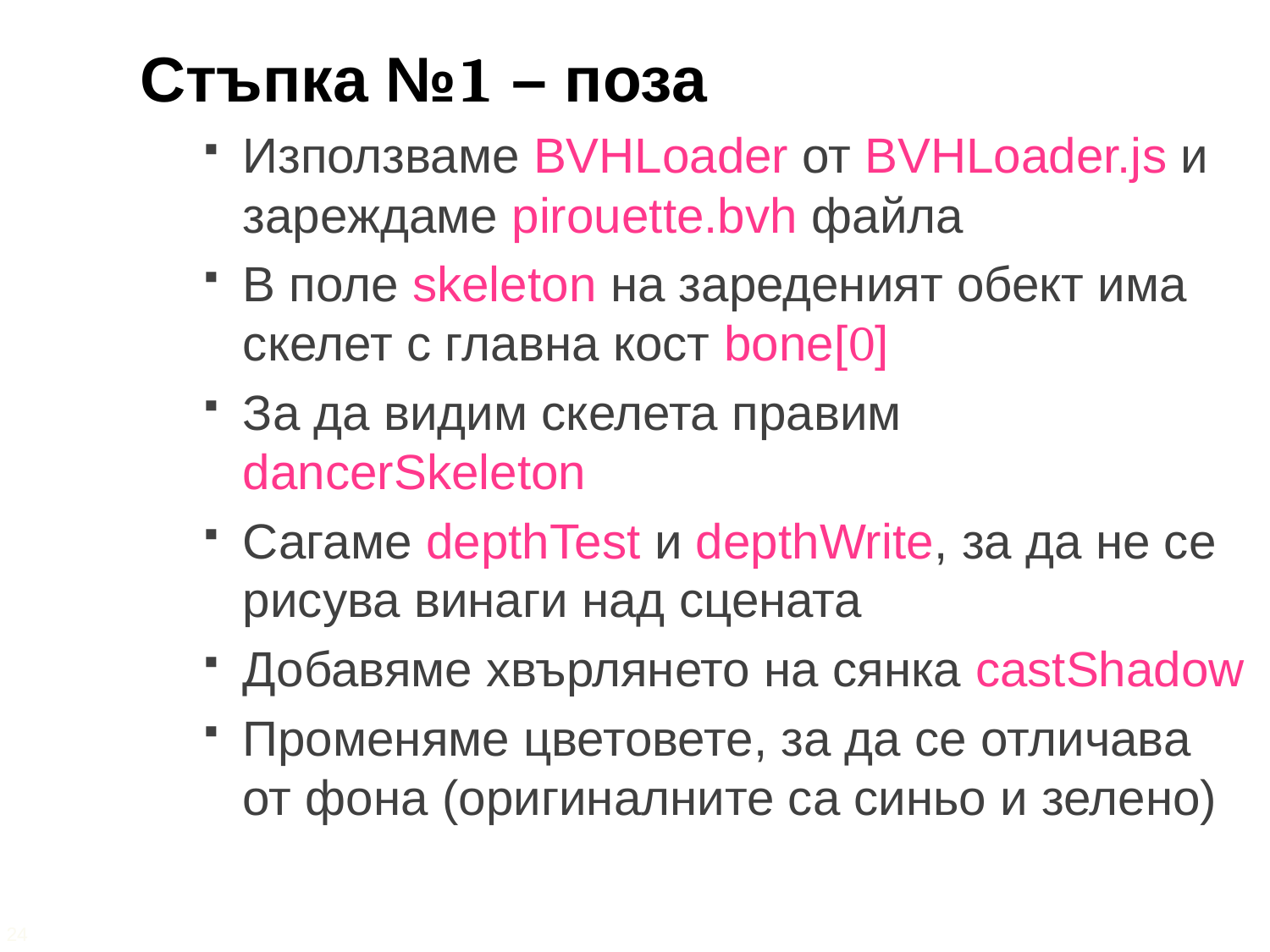

Стъпка №1 – поза
Използваме BVHLoader от BVHLoader.js и зареждаме pirouette.bvh файла
В поле skeleton на зареденият обект има скелет с главна кост bone[0]
За да видим скелета правим dancerSkeleton
Сагаме depthTest и depthWrite, за да не се рисува винаги над сцената
Добавяме хвърлянето на сянка castShadow
Променяме цветовете, за да се отличава от фона (оригиналните са синьо и зелено)